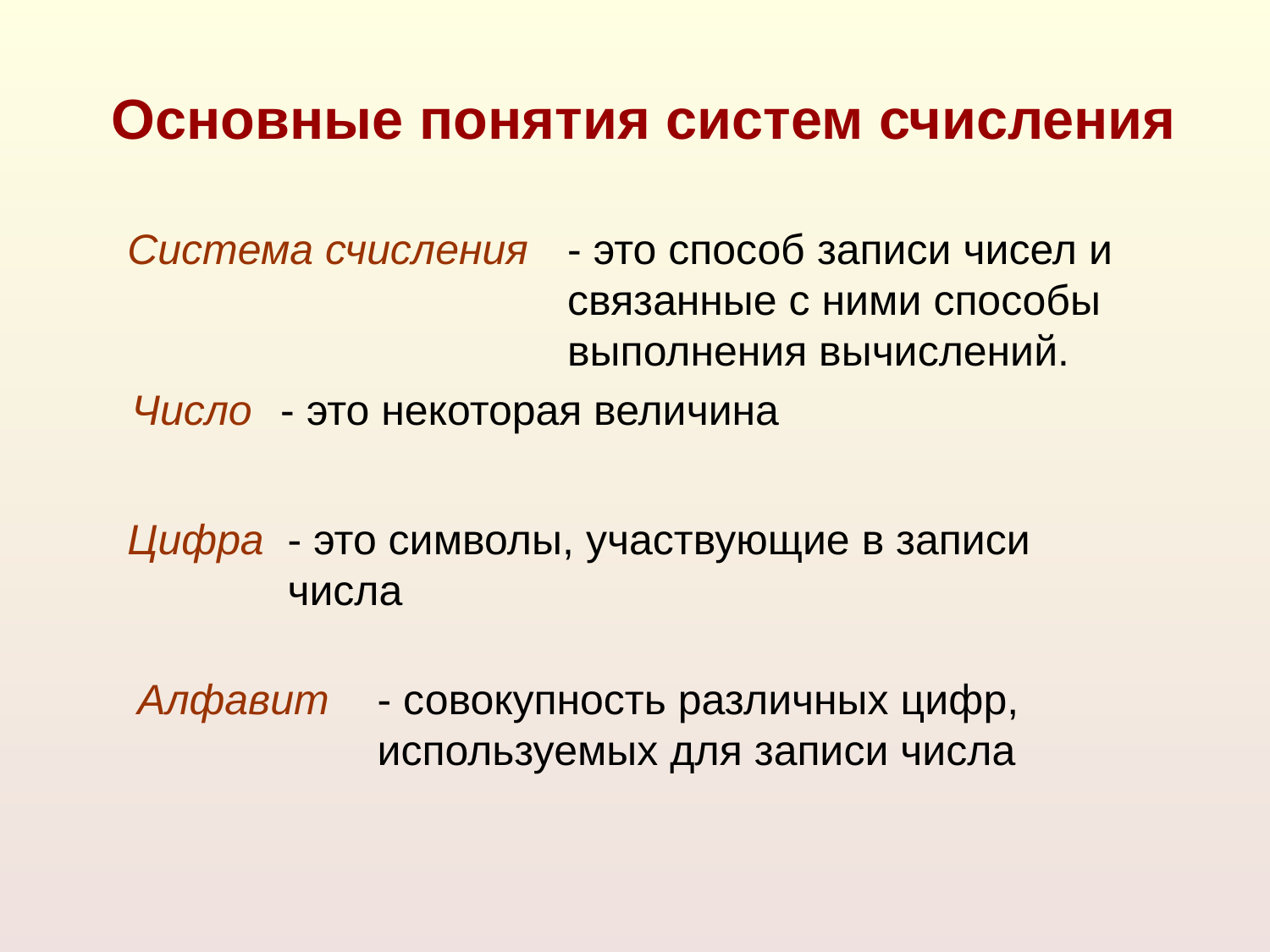

Основные понятия систем счисления
Система счисления
- это способ записи чисел и связанные с ними способы выполнения вычислений.
Число
- это некоторая величина
Цифра
- это символы, участвующие в записи числа
Алфавит
- совокупность различных цифр, используемых для записи числа